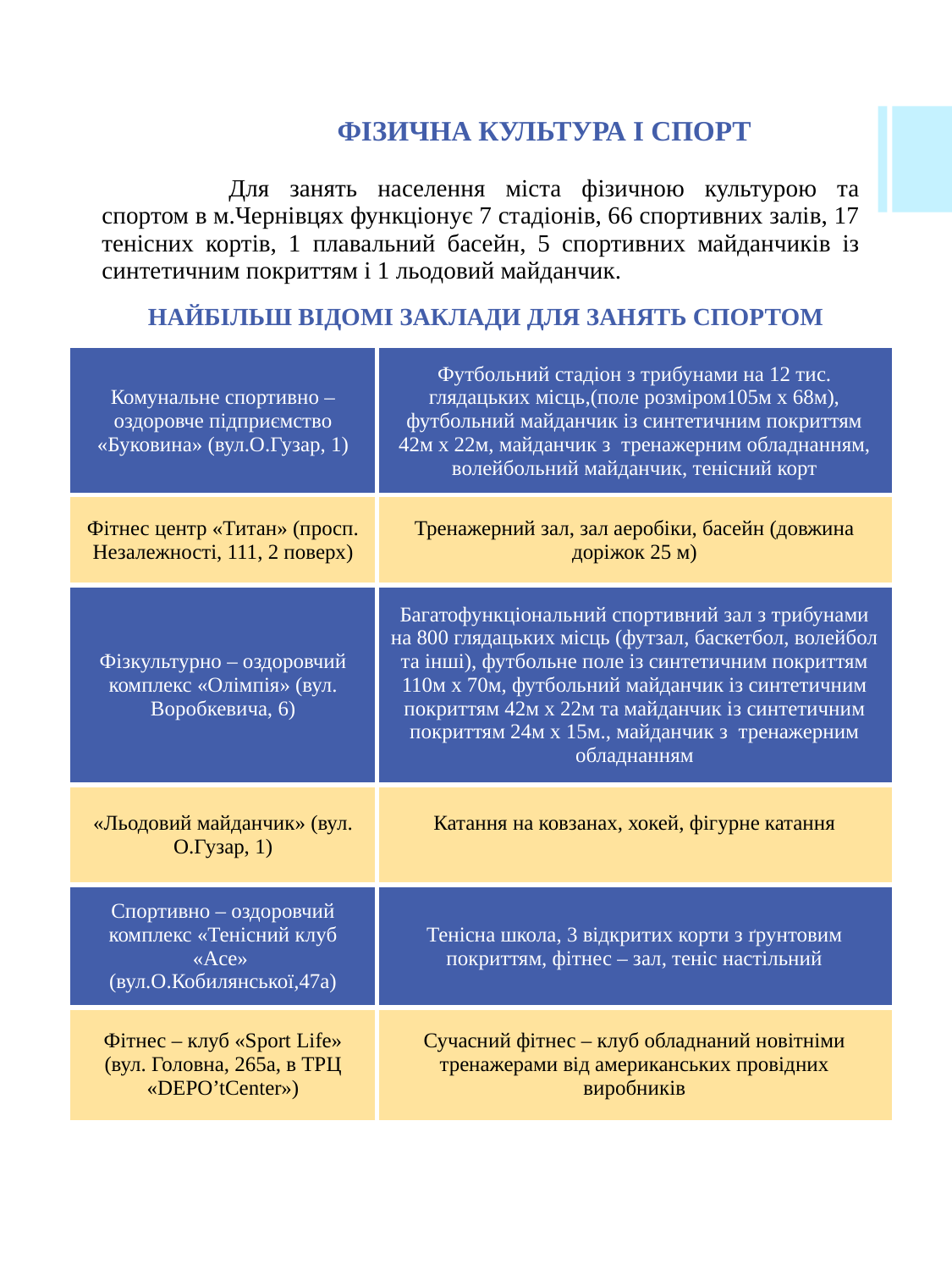

ФІЗИЧНА КУЛЬТУРА І СПОРТ
	Для занять населення міста фізичною культурою та спортом в м.Чернівцях функціонує 7 стадіонів, 66 спортивних залів, 17 тенісних кортів, 1 плавальний басейн, 5 спортивних майданчиків із синтетичним покриттям і 1 льодовий майданчик.
#
НАЙБІЛЬШ ВІДОМІ ЗАКЛАДИ ДЛЯ ЗАНЯТЬ СПОРТОМ
| Комунальне спортивно – оздоровче підприємство «Буковина» (вул.О.Гузар, 1) | Футбольний стадіон з трибунами на 12 тис. глядацьких місць,(поле розміром105м х 68м), футбольний майданчик із синтетичним покриттям 42м х 22м, майданчик з тренажерним обладнанням, волейбольний майданчик, тенісний корт |
| --- | --- |
| Фітнес центр «Титан» (просп. Незалежності, 111, 2 поверх) | Тренажерний зал, зал аеробіки, басейн (довжина доріжок 25 м) |
| Фізкультурно – оздоровчий комплекс «Олімпія» (вул. Воробкевича, 6) | Багатофункціональний спортивний зал з трибунами на 800 глядацьких місць (футзал, баскетбол, волейбол та інші), футбольне поле із синтетичним покриттям 110м х 70м, футбольний майданчик із синтетичним покриттям 42м х 22м та майданчик із синтетичним покриттям 24м х 15м., майданчик з тренажерним обладнанням |
| «Льодовий майданчик» (вул. О.Гузар, 1) | Катання на ковзанах, хокей, фігурне катання |
| Спортивно – оздоровчий комплекс «Тенісний клуб «Ace» (вул.О.Кобилянської,47а) | Тенісна школа, 3 відкритих корти з ґрунтовим покриттям, фітнес – зал, теніс настільний |
| Фітнес – клуб «Sport Life» (вул. Головна, 265а, в ТРЦ «DEPO’tCenter») | Сучасний фітнес – клуб обладнаний новітніми тренажерами від американських провідних виробників |